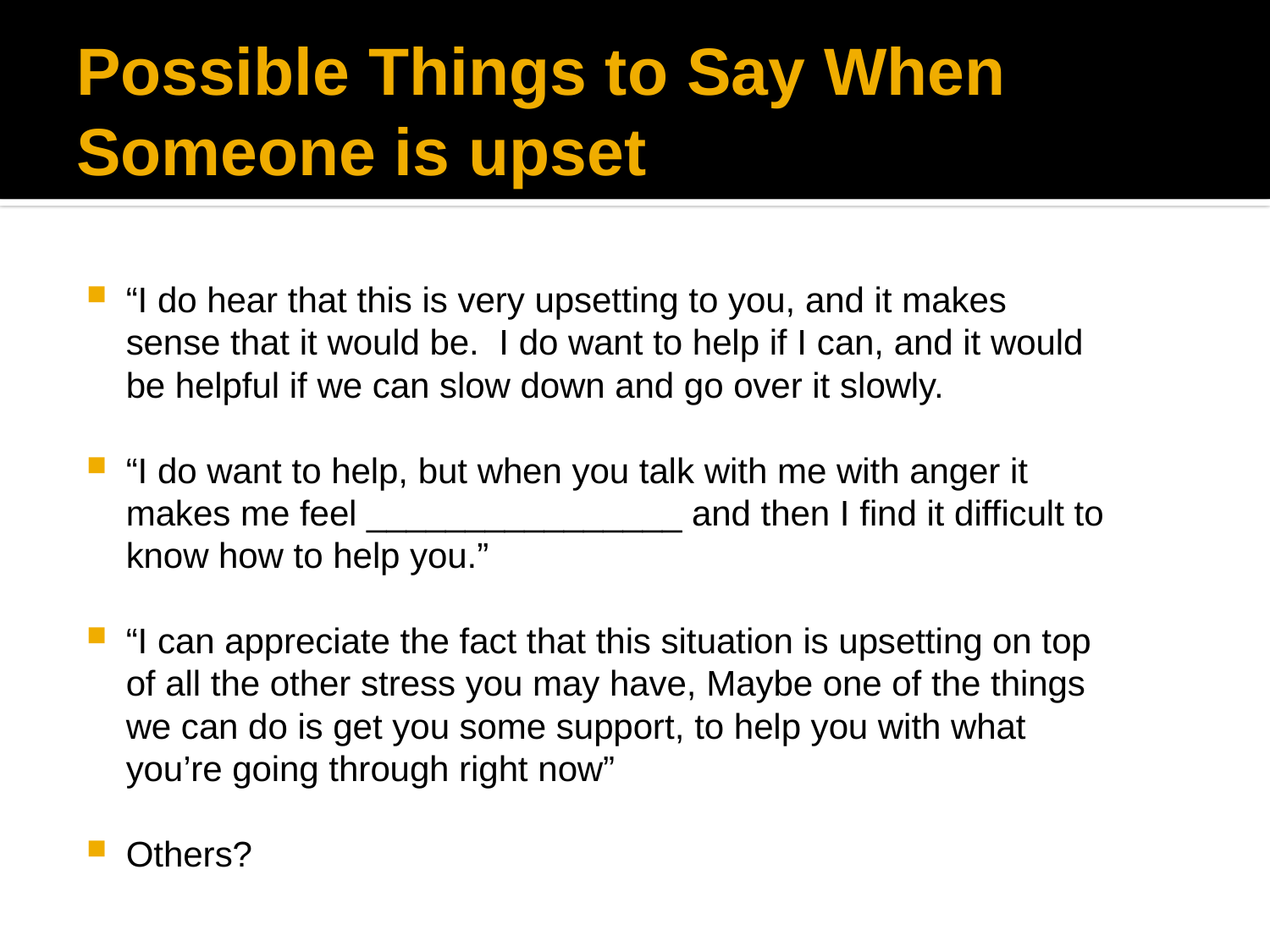

# Possible Things to Say When Someone is upset
“I do hear that this is very upsetting to you, and it makes sense that it would be.  I do want to help if I can, and it would be helpful if we can slow down and go over it slowly.

“I do want to help, but when you talk with me with anger it makes me feel ________________ and then I find it difficult to know how to help you.”
“I can appreciate the fact that this situation is upsetting on top of all the other stress you may have, Maybe one of the things we can do is get you some support, to help you with what you’re going through right now”
Others?